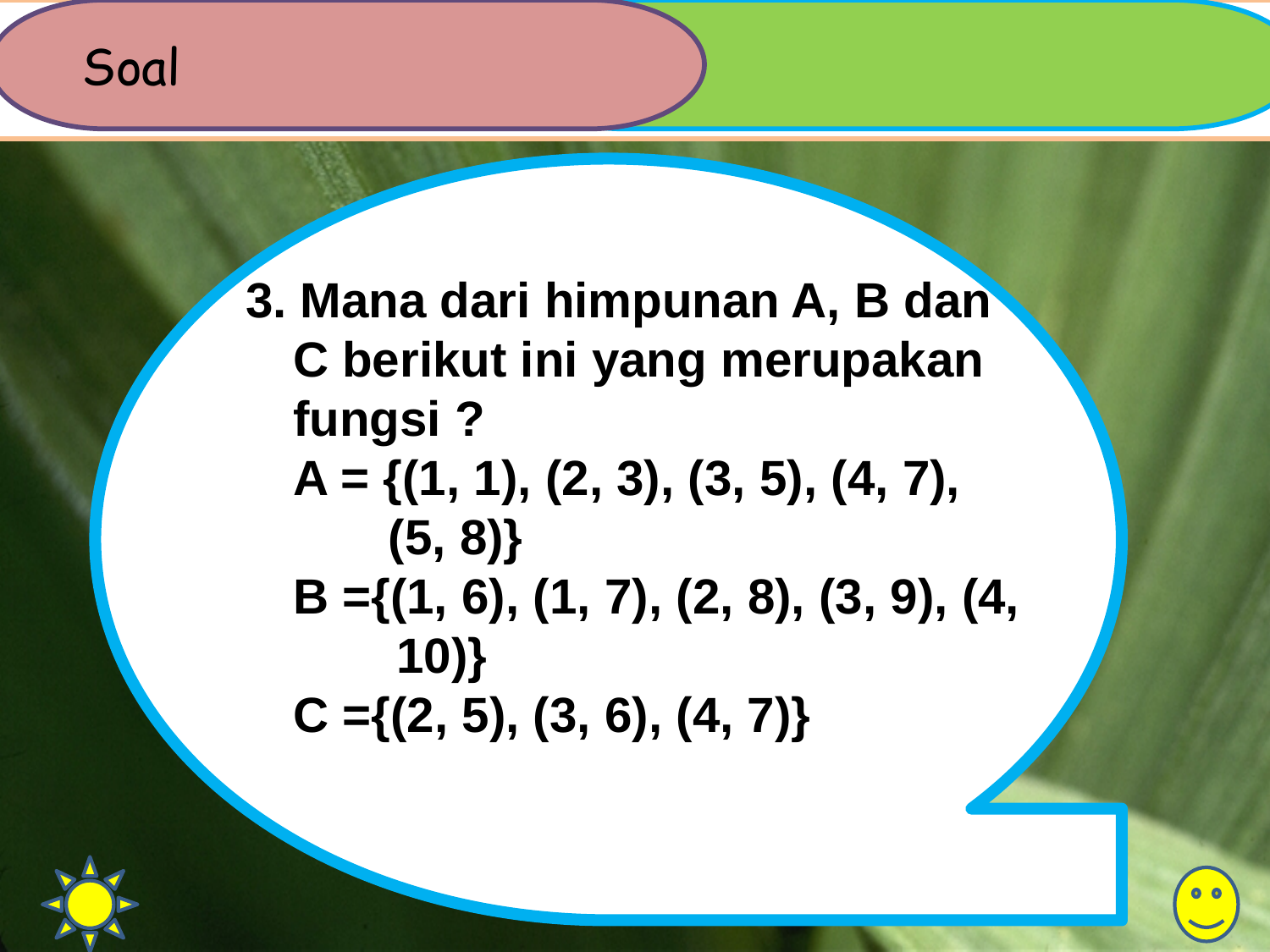

Soal

3. Mana dari himpunan A, B dan C berikut ini yang merupakan fungsi ?
A = {(1, 1), (2, 3), (3, 5), (4, 7), (5, 8)}
B ={(1, 6), (1, 7), (2, 8), (3, 9), (4, 10)}
C ={(2, 5), (3, 6), (4, 7)}